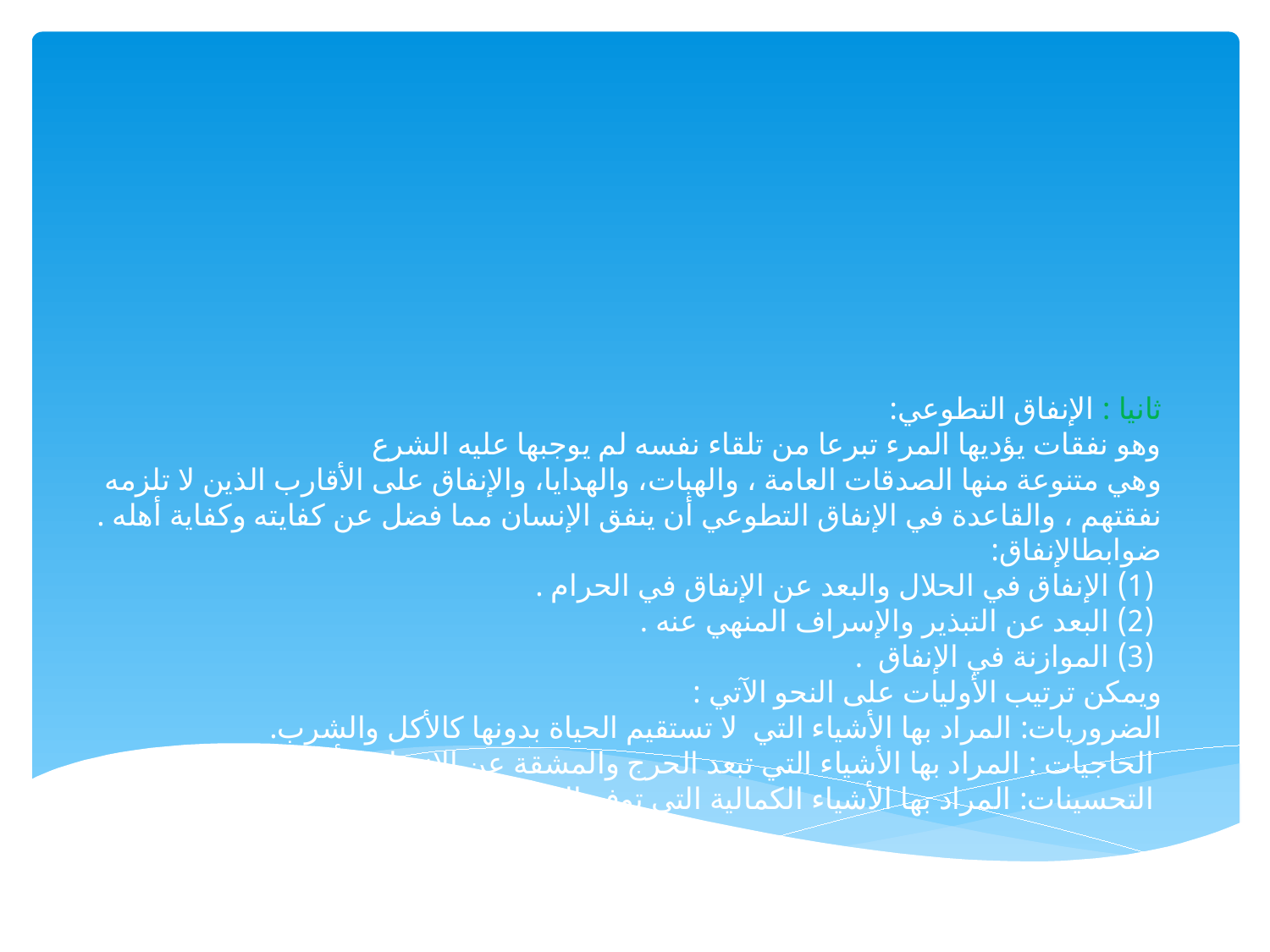

# ثانيا : الإنفاق التطوعي: وهو نفقات يؤديها المرء تبرعا من تلقاء نفسه لم يوجبها عليه الشرع وهي متنوعة منها الصدقات العامة ، والهبات، والهدايا، والإنفاق على الأقارب الذين لا تلزمه نفقتهم ، والقاعدة في الإنفاق التطوعي أن ينفق الإنسان مما فضل عن كفايته وكفاية أهله . ضوابطالإنفاق: (1) الإنفاق في الحلال والبعد عن الإنفاق في الحرام . (2) البعد عن التبذير والإسراف المنهي عنه . (3) الموازنة في الإنفاق  . ويمكن ترتيب الأوليات على النحو الآتي : الضروريات: المراد بها الأشياء التي  لا تستقيم الحياة بدونها كالأكل والشرب. الحاجيات : المراد بها الأشياء التي تبعد الحرج والمشقة عن الإنسان ، أو تخفف منها. التحسينات: المراد بها الأشياء الكمالية التي توفر الرفاهية في الحياة الدنيوية .